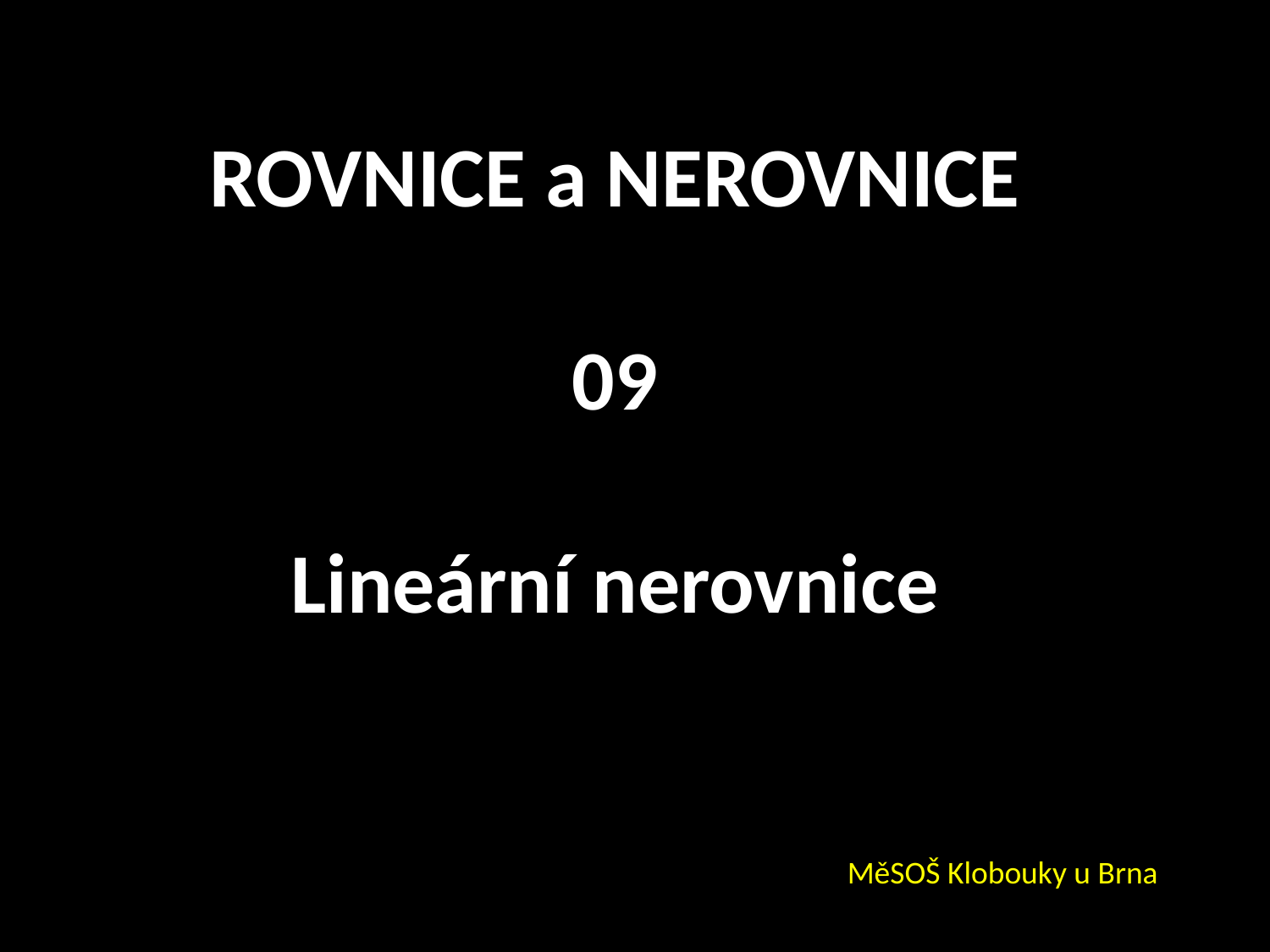

ROVNICE a NEROVNICE

09

Lineární nerovnice

MěSOŠ Klobouky u Brna